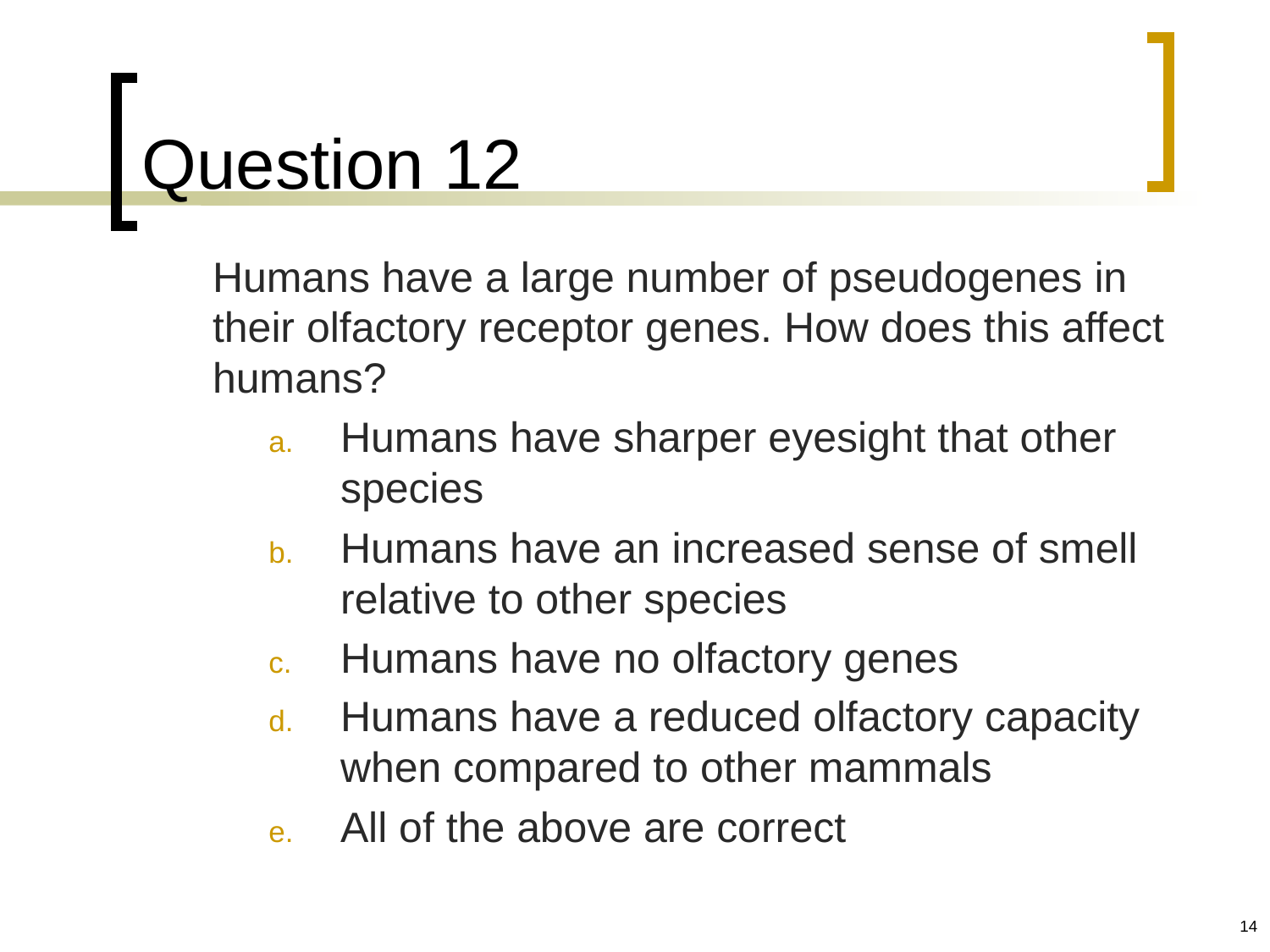

# Question 12
	Humans have a large number of pseudogenes in their olfactory receptor genes. How does this affect humans?
Humans have sharper eyesight that other species
Humans have an increased sense of smell relative to other species
Humans have no olfactory genes
Humans have a reduced olfactory capacity when compared to other mammals
All of the above are correct